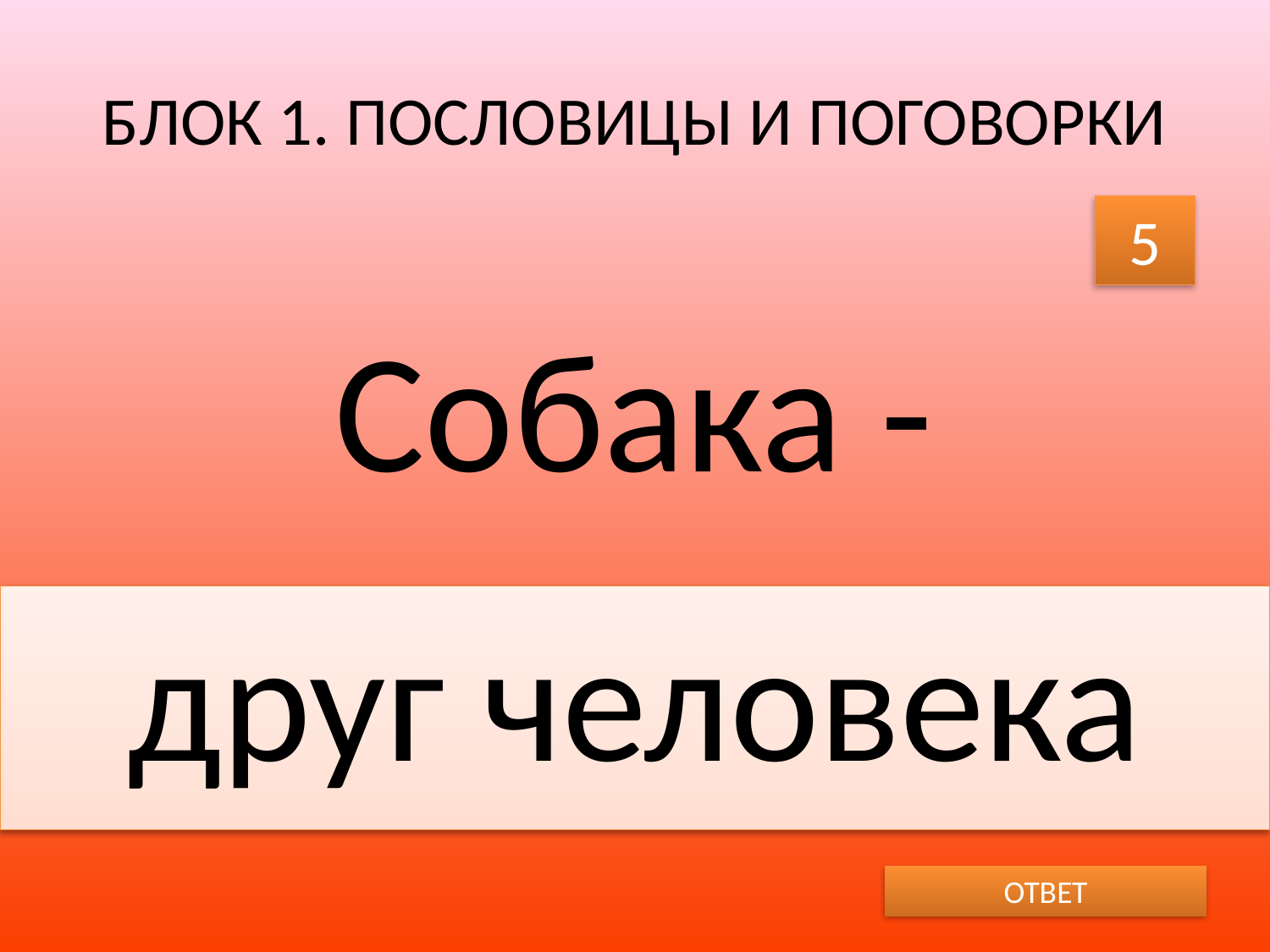

# БЛОК 1. ПОСЛОВИЦЫ И ПОГОВОРКИ
5
Собака -
друг человека
ОТВЕТ